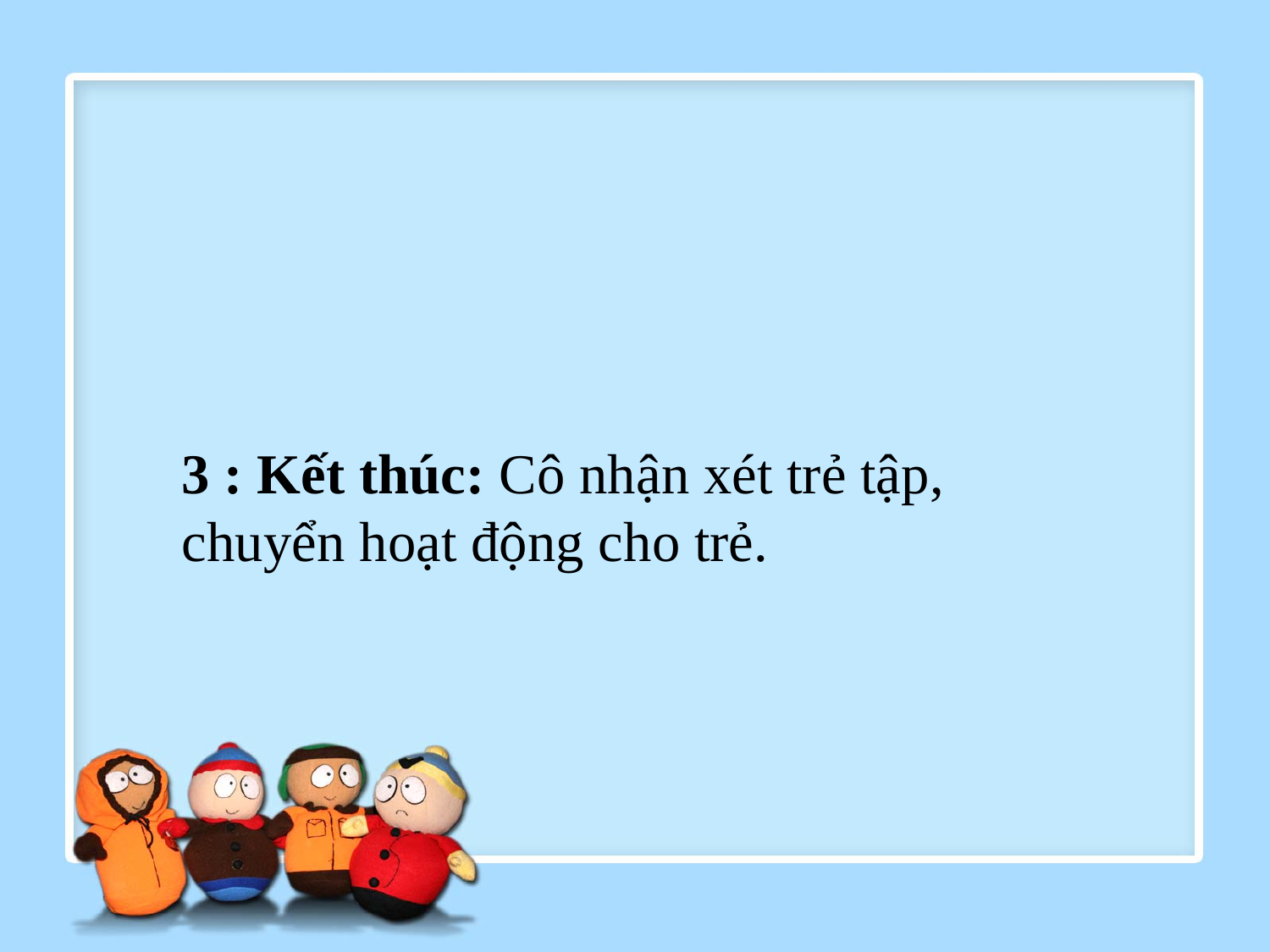

3 : Kết thúc: Cô nhận xét trẻ tập, chuyển hoạt động cho trẻ.